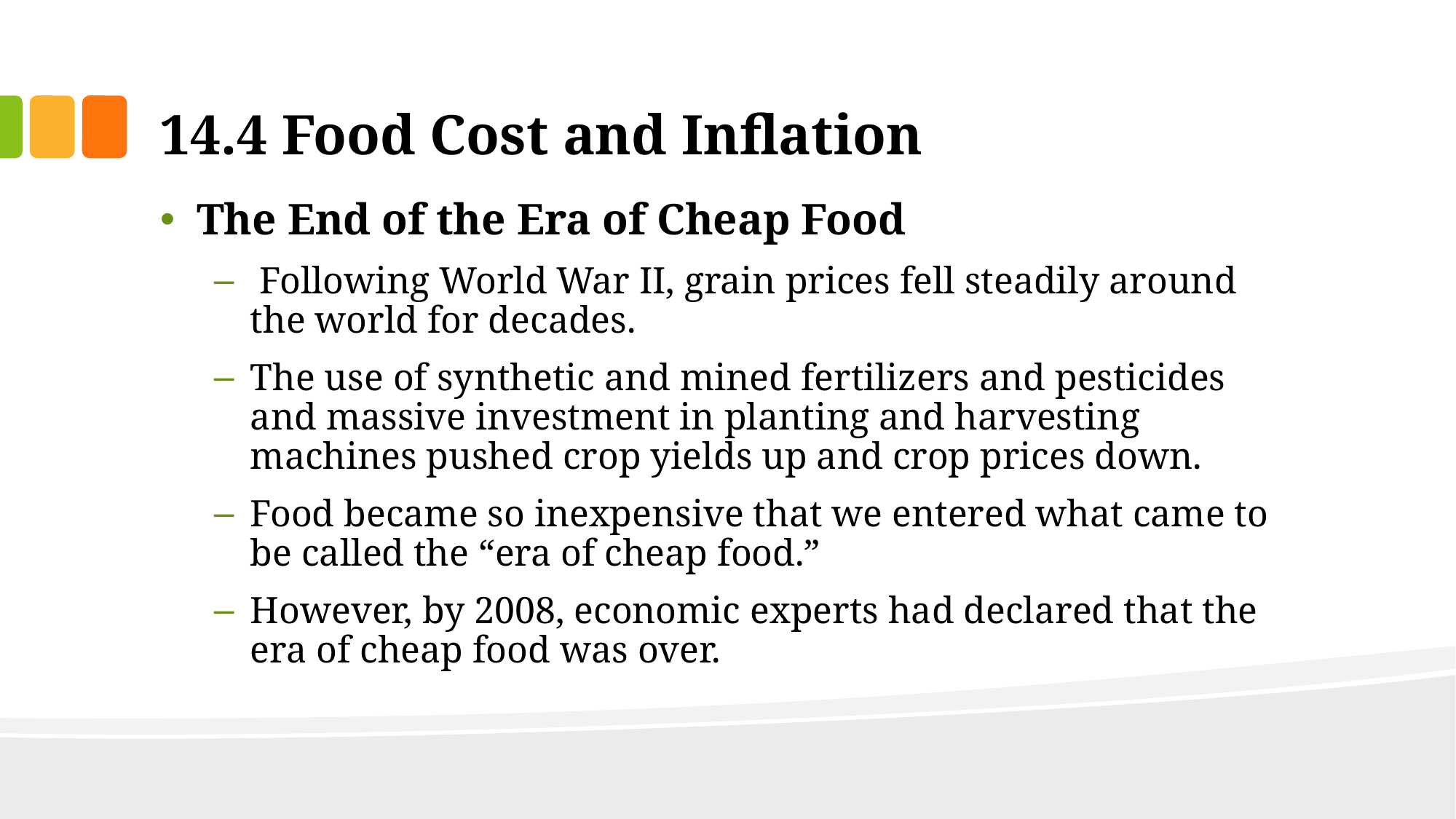

# 14.4 Food Cost and Inflation
The End of the Era of Cheap Food
 Following World War II, grain prices fell steadily around the world for decades.
The use of synthetic and mined fertilizers and pesticides and massive investment in planting and harvesting machines pushed crop yields up and crop prices down.
Food became so inexpensive that we entered what came to be called the “era of cheap food.”
However, by 2008, economic experts had declared that the era of cheap food was over.